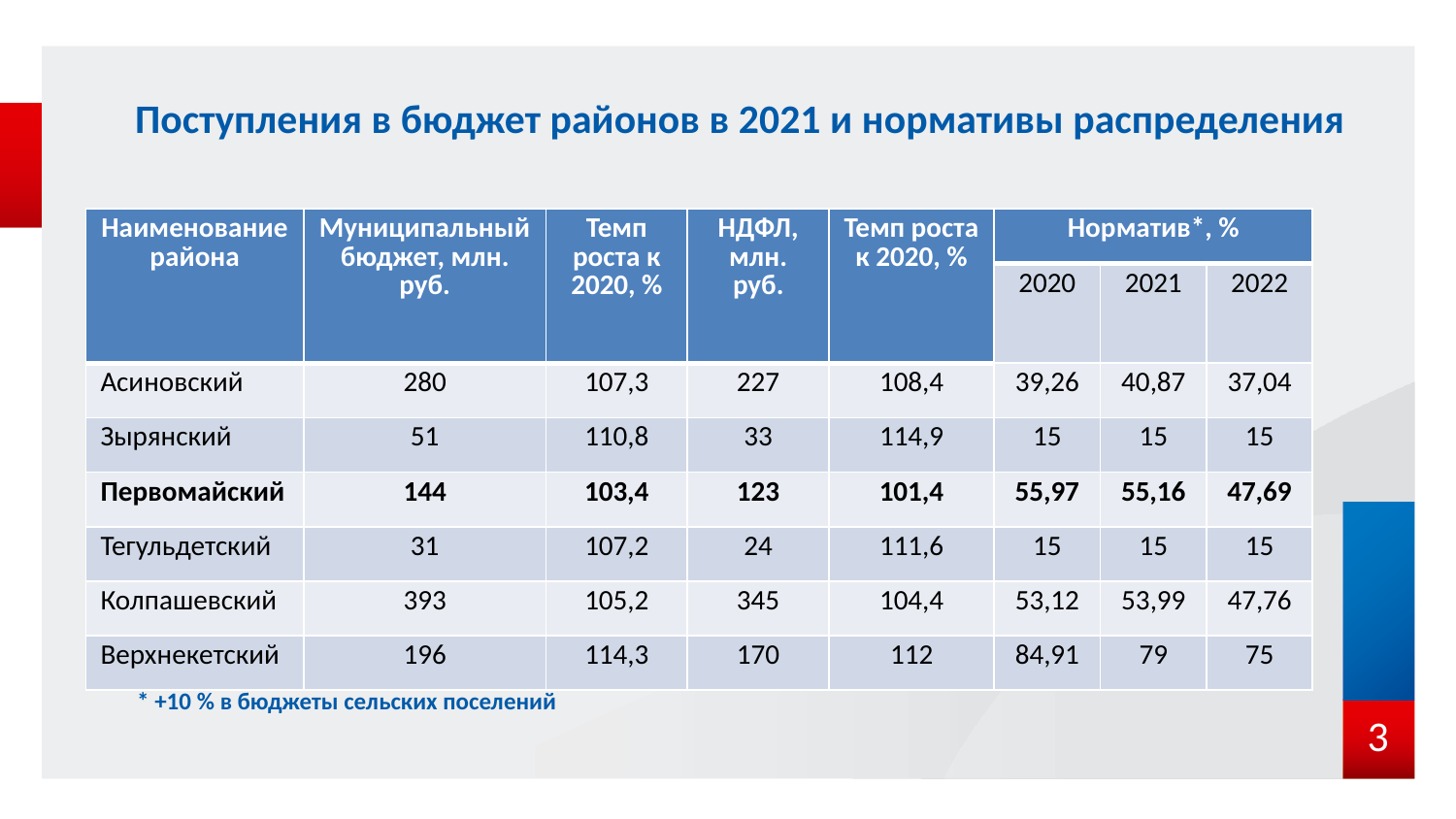

# Поступления в бюджет районов в 2021 и нормативы распределения
| Наименование района | Муниципальный бюджет, млн. руб. | Темп роста к 2020, % | НДФЛ, млн. руб. | Темп роста к 2020, % | Норматив\*, % |  |  |
| --- | --- | --- | --- | --- | --- | --- | --- |
|  |  |  |  |  | 2020 | 2021 | 2022 |
| Асиновский | 280 | 107,3 | 227 | 108,4 | 39,26 | 40,87 | 37,04 |
| Зырянский | 51 | 110,8 | 33 | 114,9 | 15 | 15 | 15 |
| Первомайский | 144 | 103,4 | 123 | 101,4 | 55,97 | 55,16 | 47,69 |
| Тегульдетский | 31 | 107,2 | 24 | 111,6 | 15 | 15 | 15 |
| Колпашевский | 393 | 105,2 | 345 | 104,4 | 53,12 | 53,99 | 47,76 |
| Верхнекетский | 196 | 114,3 | 170 | 112 | 84,91 | 79 | 75 |
* +10 % в бюджеты сельских поселений
3